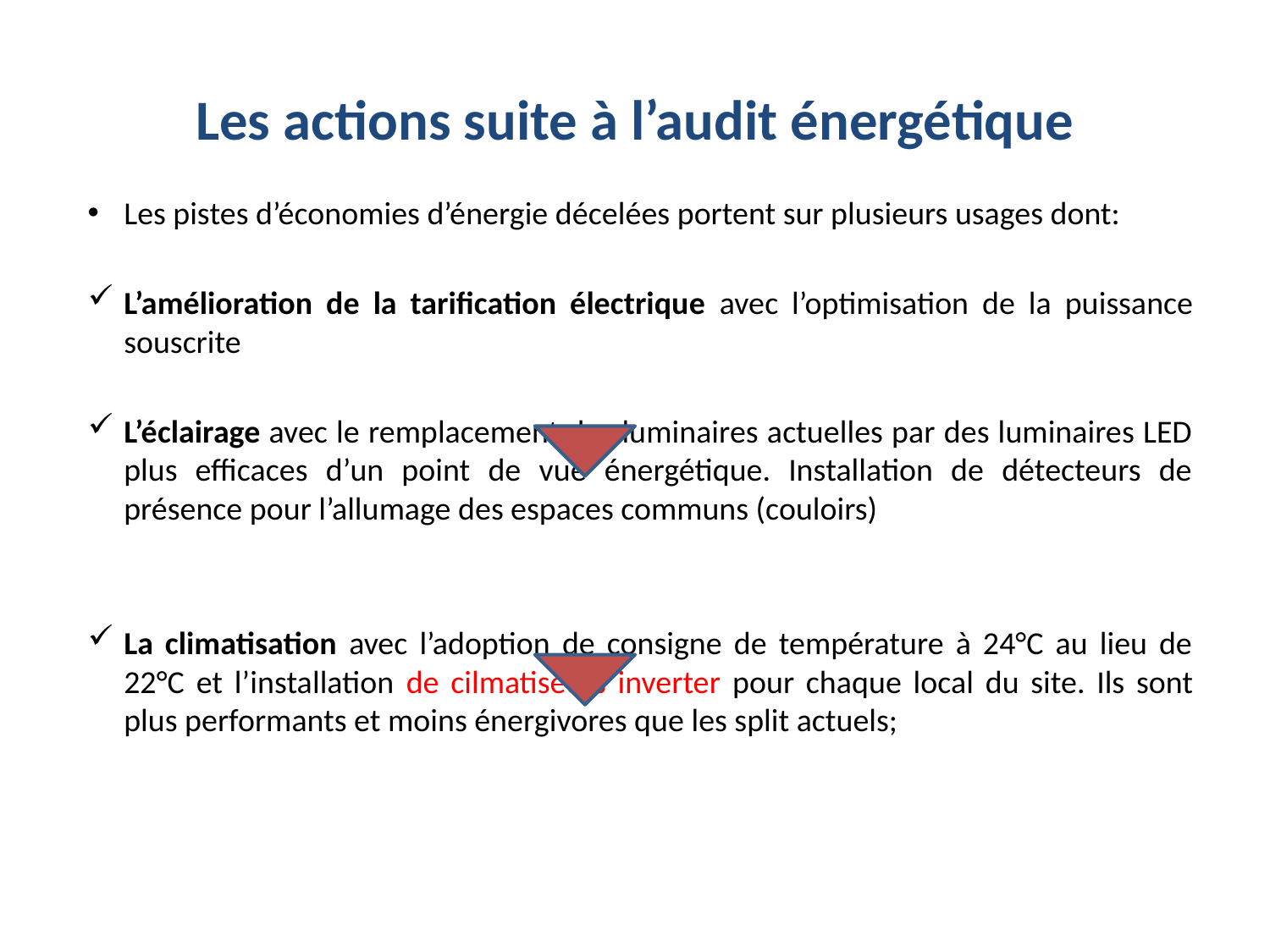

# Les actions suite à l’audit énergétique
Les pistes d’économies d’énergie décelées portent sur plusieurs usages dont:

L’amélioration de la tarification électrique avec l’optimisation de la puissance souscrite

L’éclairage avec le remplacement des luminaires actuelles par des luminaires LED plus efficaces d’un point de vue énergétique. Installation de détecteurs de présence pour l’allumage des espaces communs (couloirs)

La climatisation avec l’adoption de consigne de température à 24°C au lieu de 22°C et l’installation de cilmatiseurs inverter pour chaque local du site. Ils sont plus performants et moins énergivores que les split actuels;